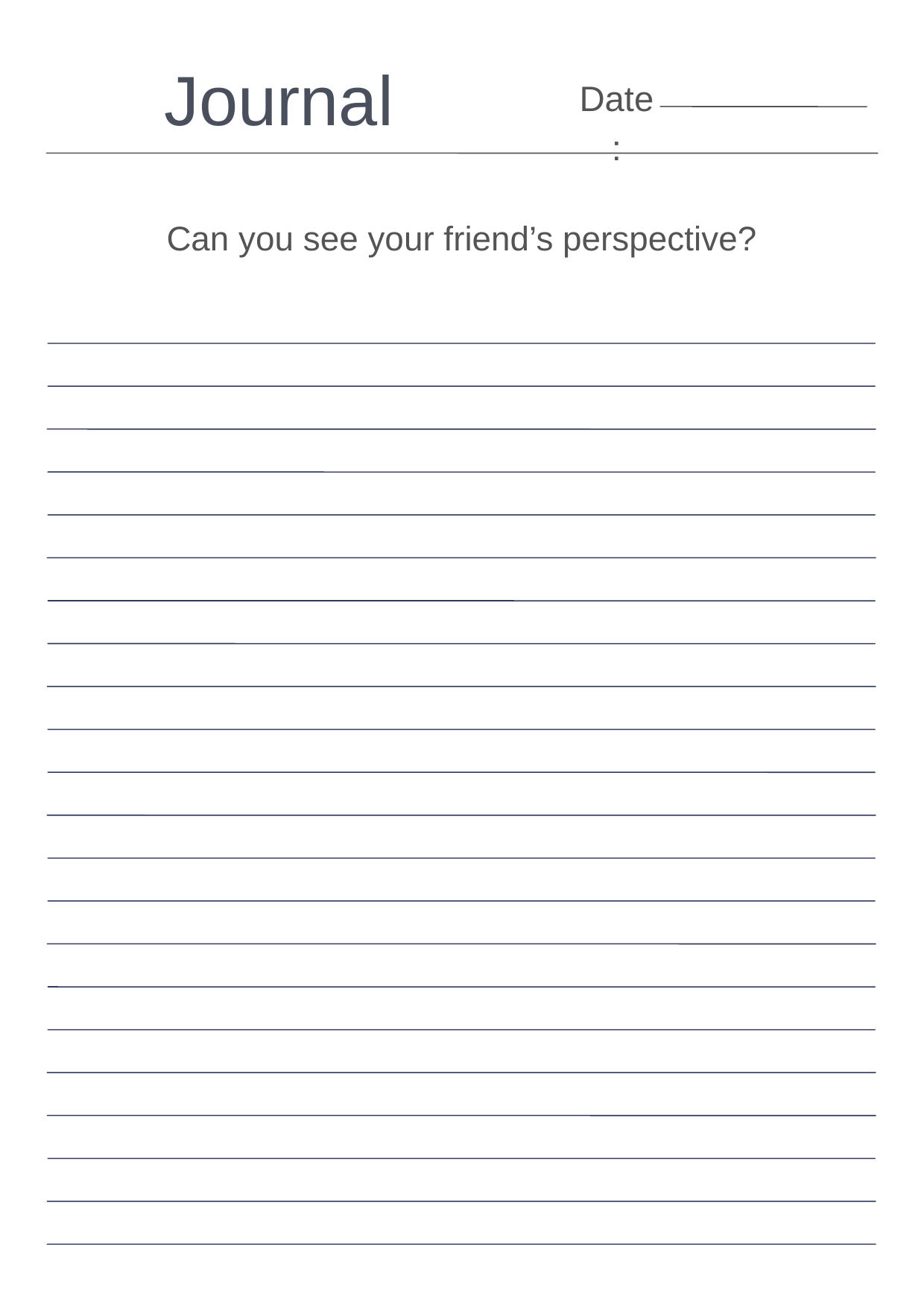

Journal
Date:

Can you see your friend’s perspective?